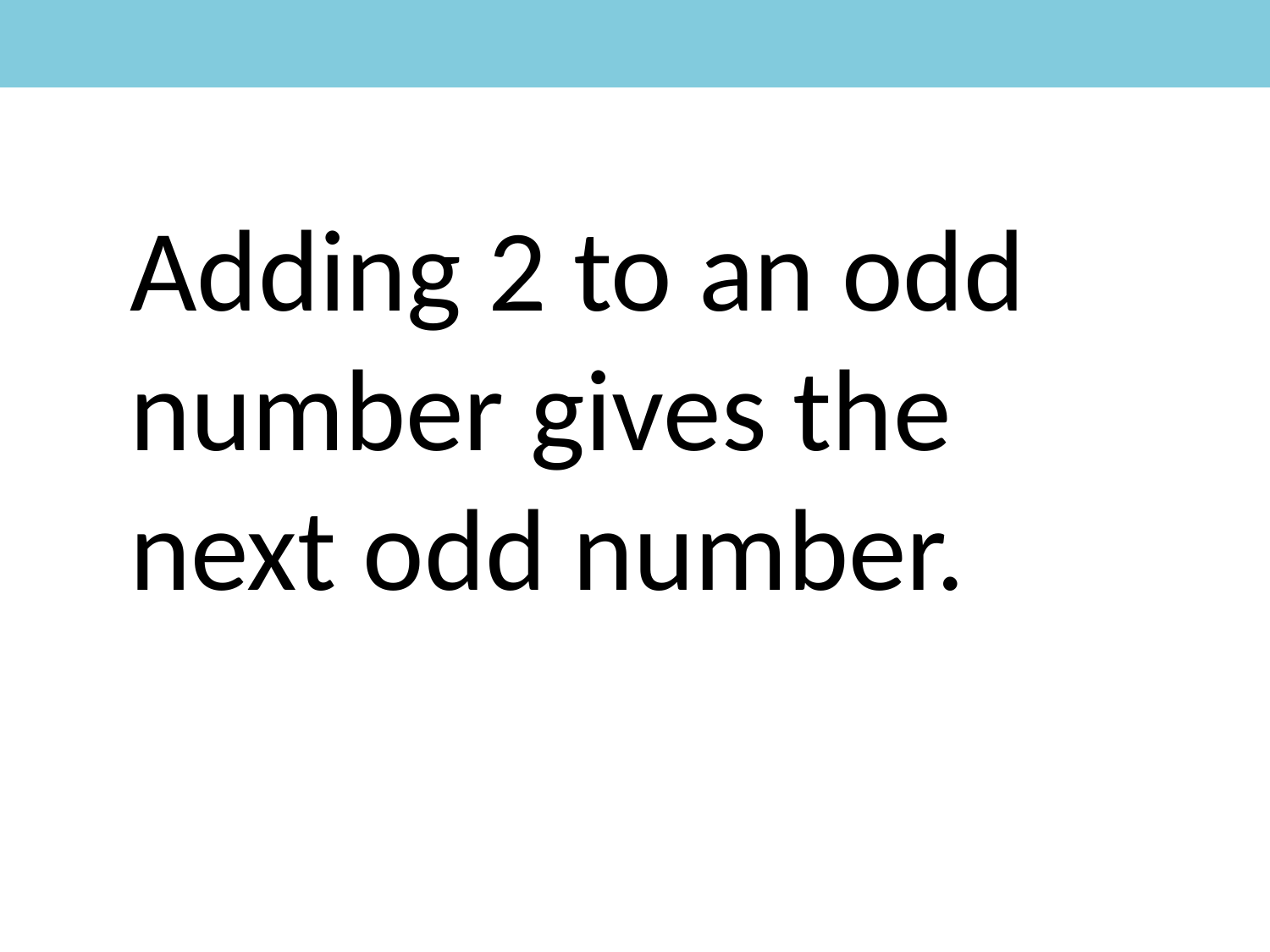

Adding 2 to an odd number gives the next odd number.